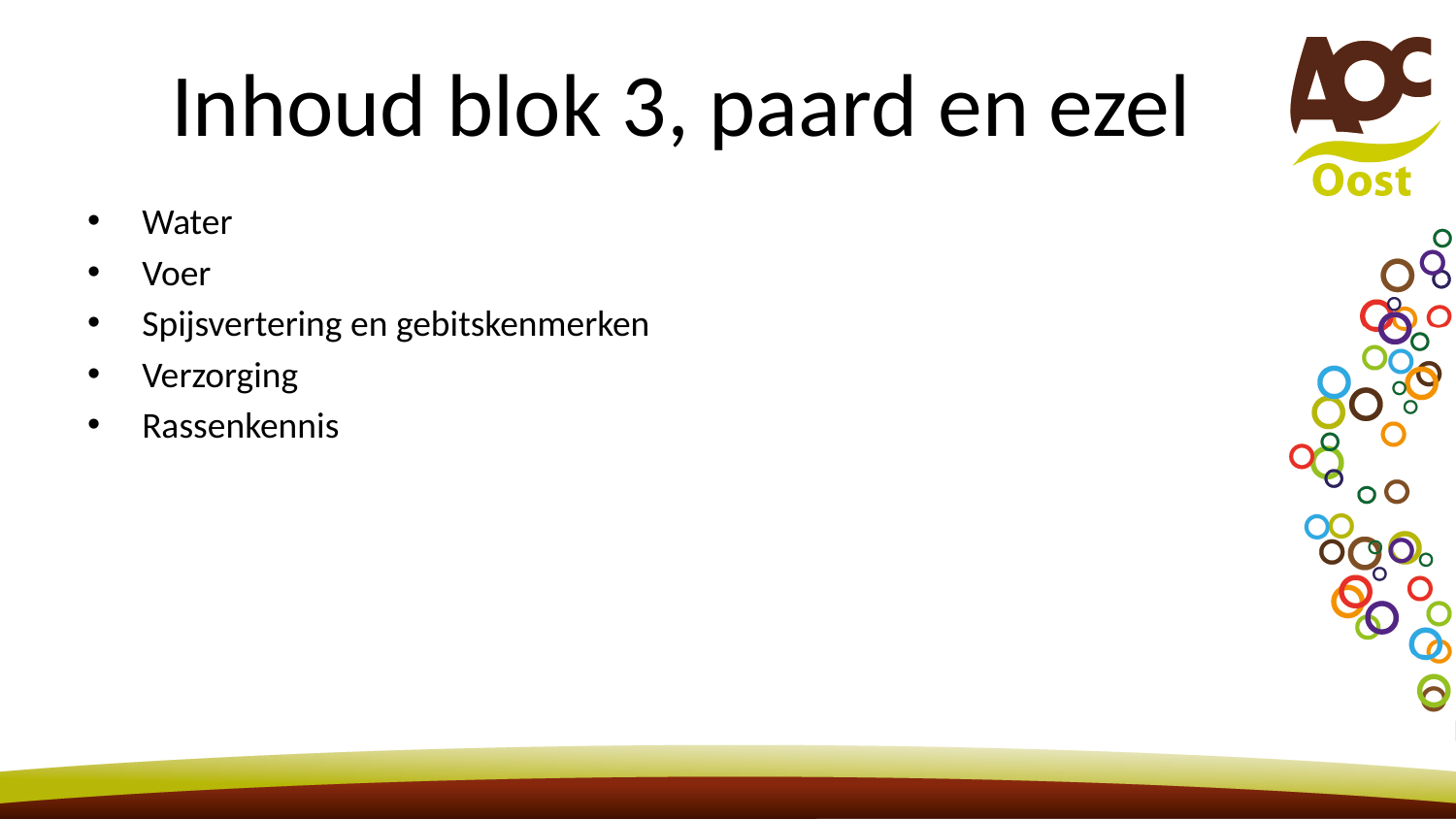

# Inhoud blok 3, paard en ezel
Water
Voer
Spijsvertering en gebitskenmerken
Verzorging
Rassenkennis